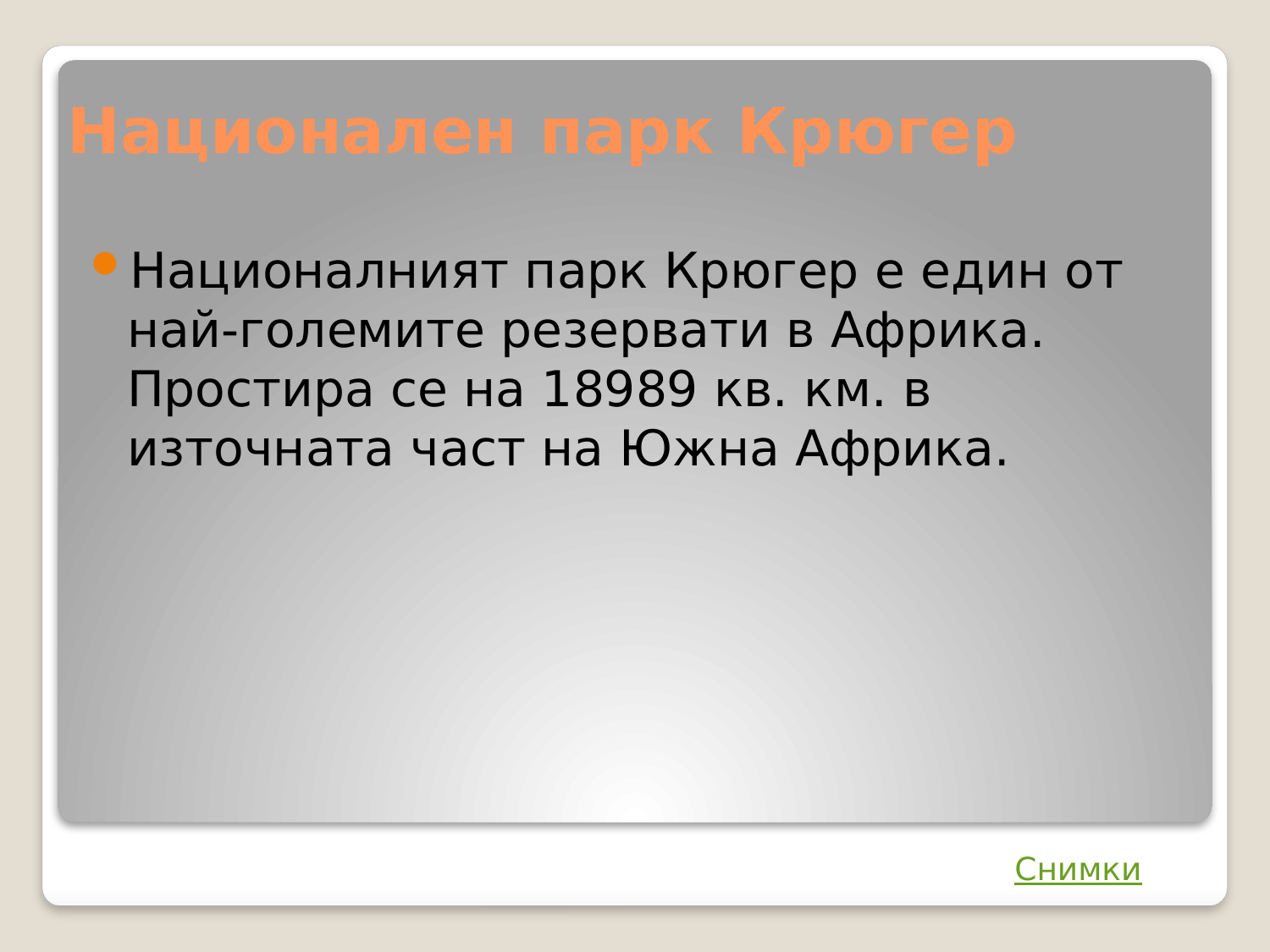

# Национален парк Крюгер
Националният парк Крюгер е един от най-големите резервати в Африка. Простира се на 18989 кв. км. в източната част на Южна Африка.

Снимки